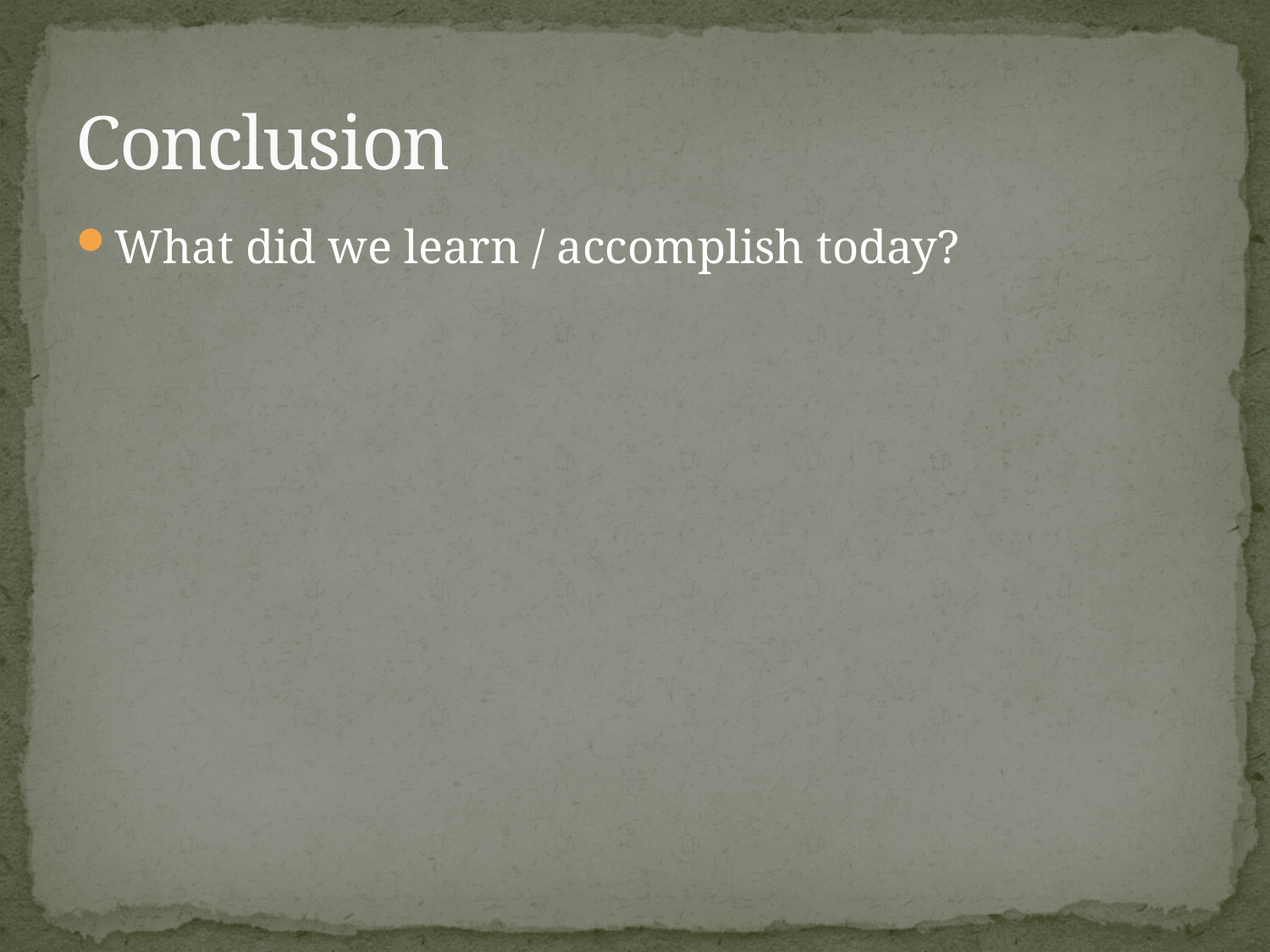

# Conclusion
What did we learn / accomplish today?